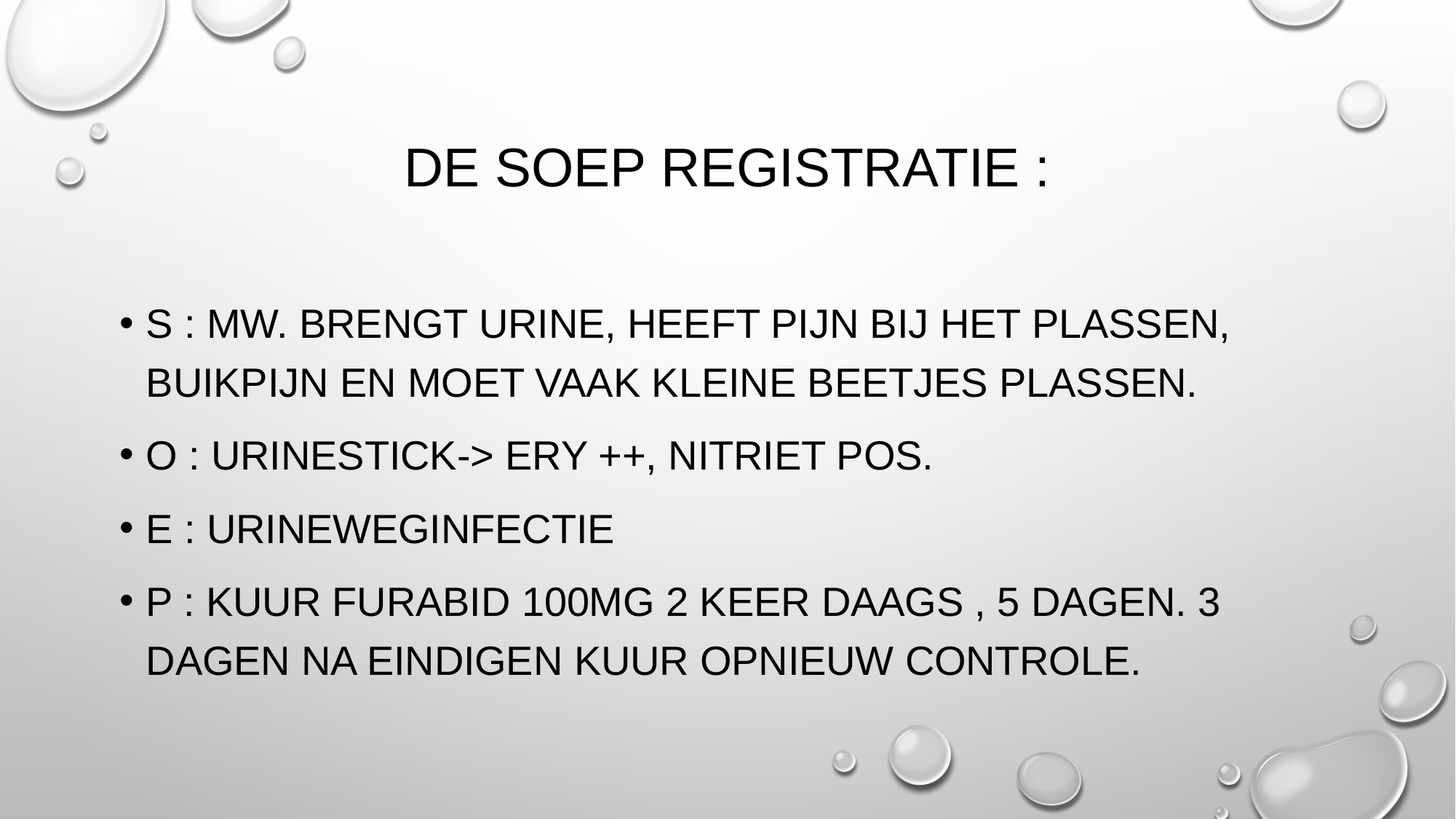

# De soep registratie :
S : Mw. brengt urine, heeft pijn bij het plassen, buikpijn en moet vaak kleine beetjes plassen.
O : urinestick-> ery ++, nitriet pos.
E : Urineweginfectie
P : kuur furabid 100mg 2 keer daags , 5 dagen. 3 dagen na eindigen kuur opnieuw controle.